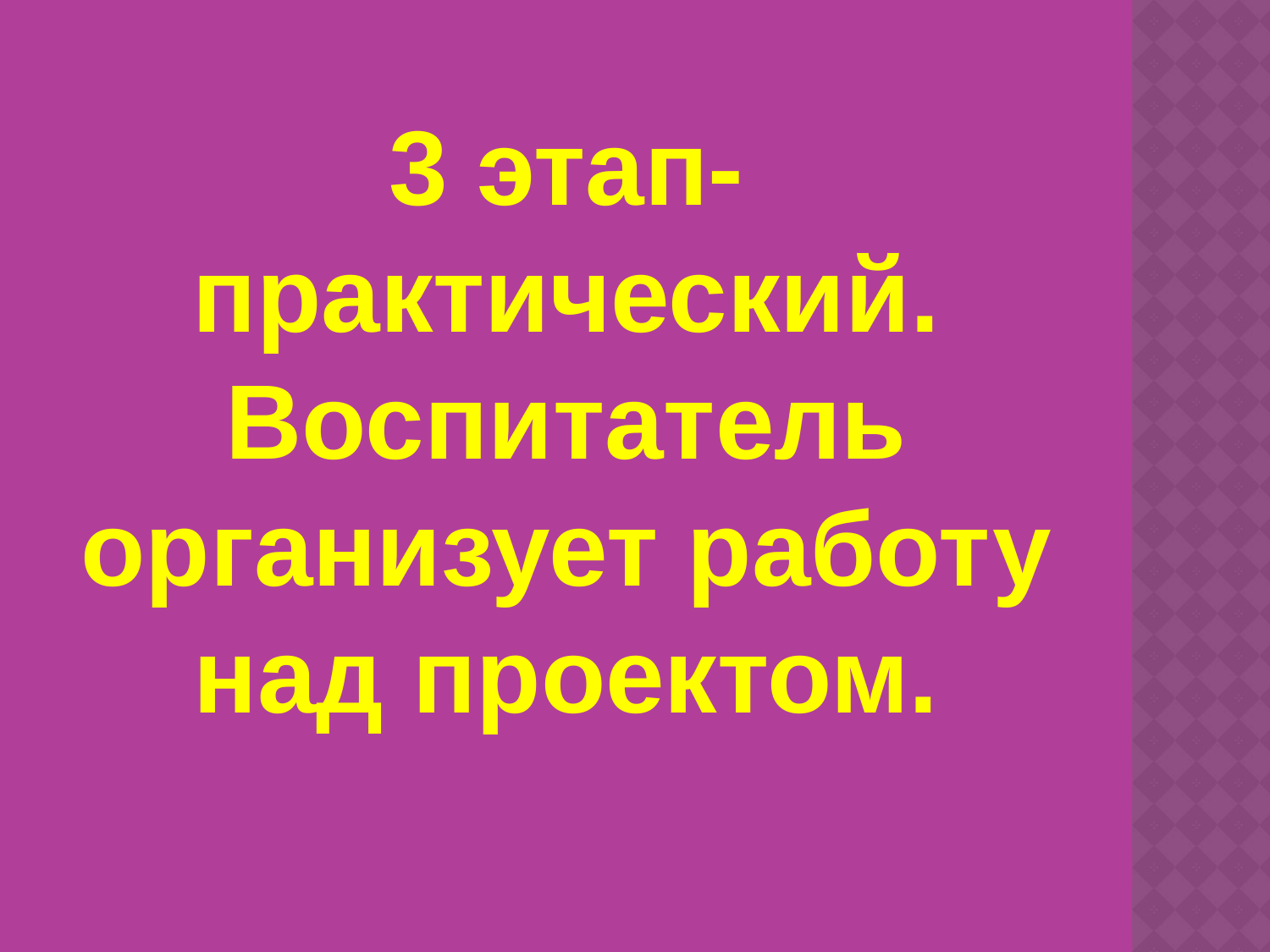

# 3 этап-практический. Воспитатель организует работу над проектом.